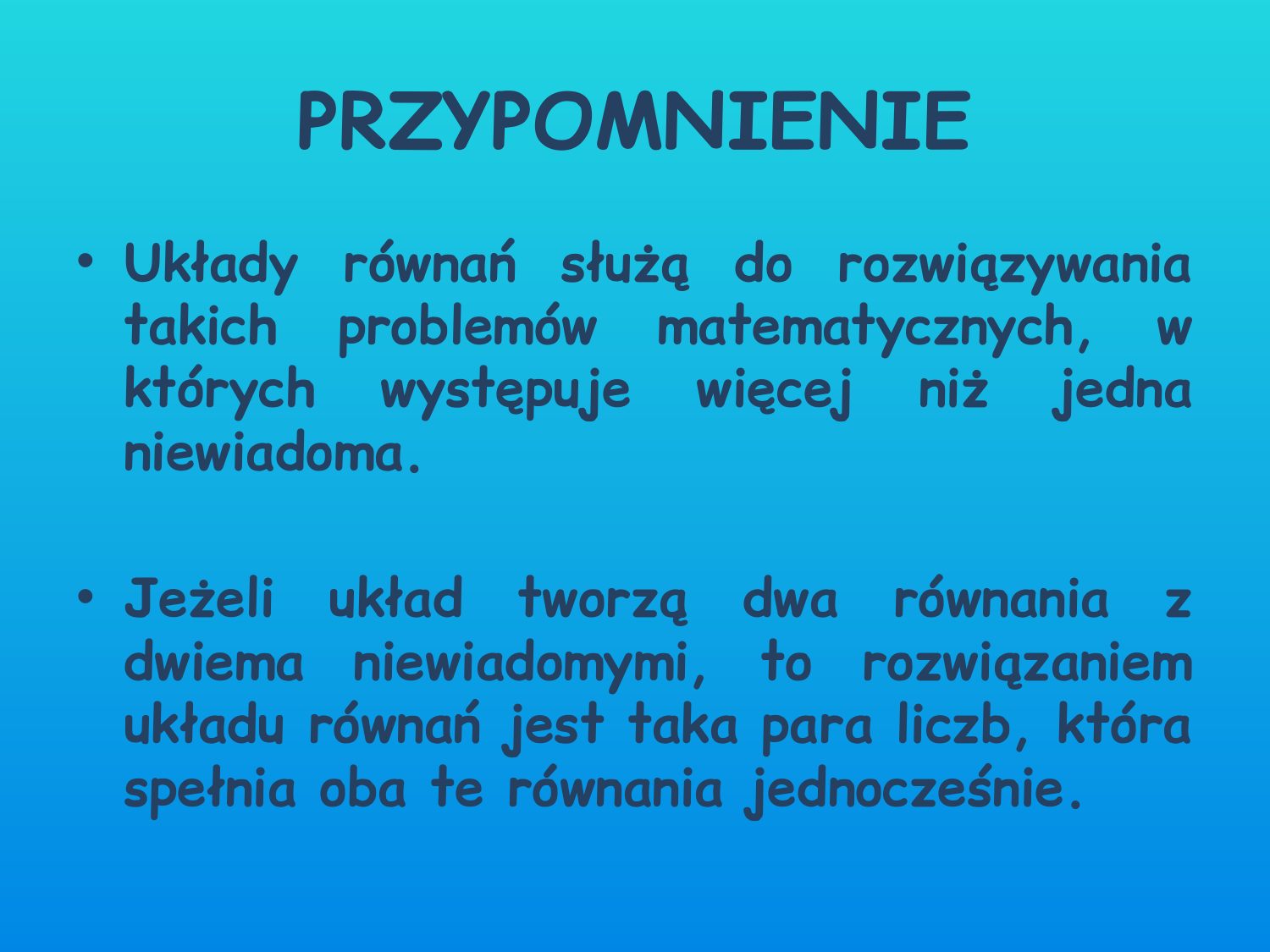

# PRZYPOMNIENIE
Układy równań służą do rozwiązywania takich problemów matematycznych, w których występuje więcej niż jedna niewiadoma.

Jeżeli układ tworzą dwa równania z dwiema niewiadomymi, to rozwiązaniem układu równań jest taka para liczb, która spełnia oba te równania jednocześnie.